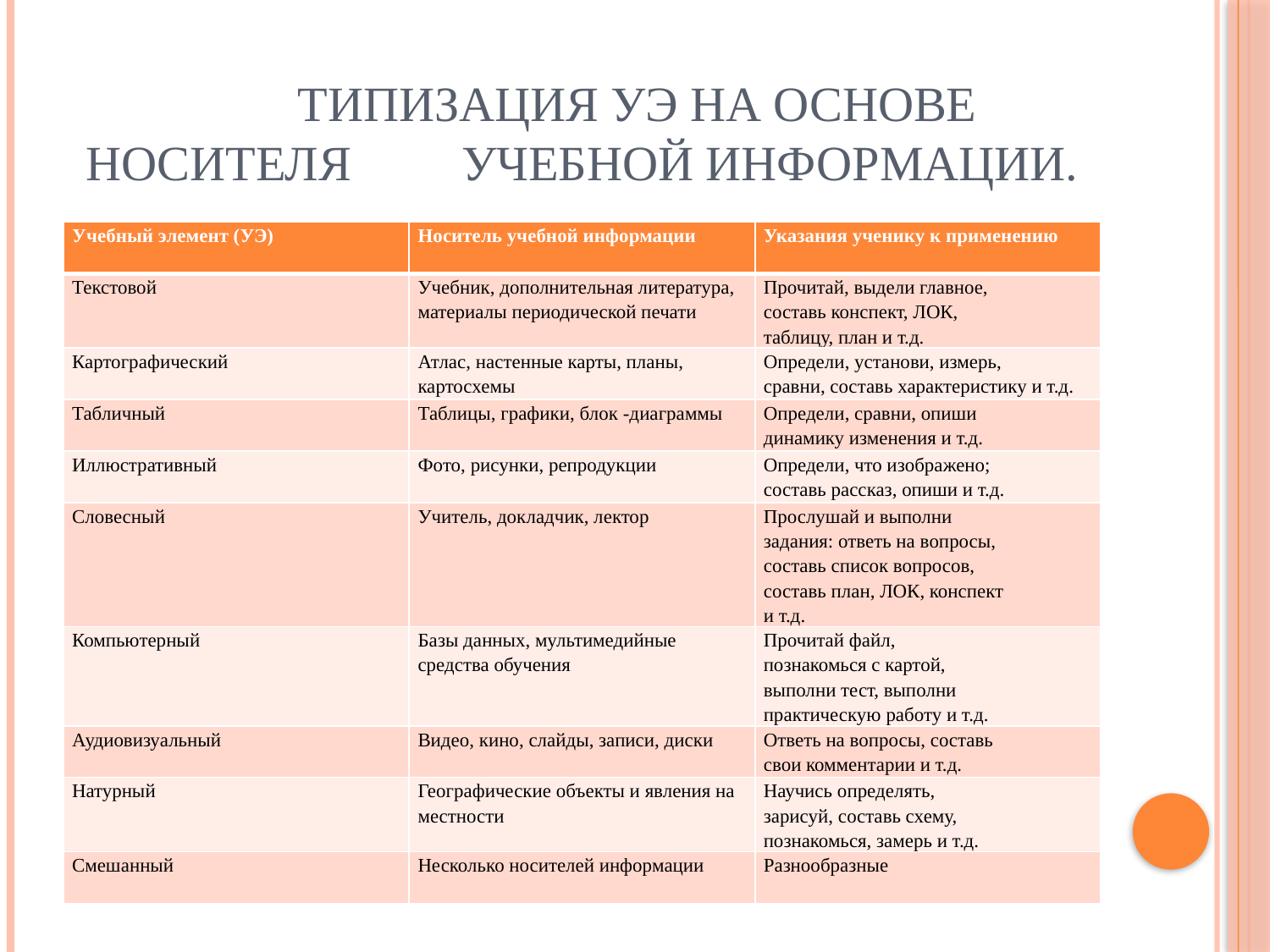

# Типизация УЭ на основе носителя         учебной информации.
| Учебный элемент (УЭ) | Носитель учебной информации | Указания ученику к применению |
| --- | --- | --- |
| Текстовой | Учебник, дополнительная литература, материалы периодической печати | Прочитай, выдели главное, составь конспект, ЛОК, таблицу, план и т.д. |
| Картографический | Атлас, настенные карты, планы, картосхемы | Определи, установи, измерь, сравни, составь характеристику и т.д. |
| Табличный | Таблицы, графики, блок -диаграммы | Определи, сравни, опиши динамику изменения и т.д. |
| Иллюстративный | Фото, рисунки, репродукции | Определи, что изображено; составь рассказ, опиши и т.д. |
| Словесный | Учитель, докладчик, лектор | Прослушай и выполни задания: ответь на вопросы, составь список вопросов, составь план, ЛОК, конспект и т.д. |
| Компьютерный | Базы данных, мультимедийные средства обучения | Прочитай файл, познакомься с картой, выполни тест, выполни практическую работу и т.д. |
| Аудиовизуальный | Видео, кино, слайды, записи, диски | Ответь на вопросы, составь свои комментарии и т.д. |
| Натурный | Географические объекты и явления на местности | Научись определять, зарисуй, составь схему, познакомься, замерь и т.д. |
| Смешанный | Несколько носителей информации | Разнообразные |